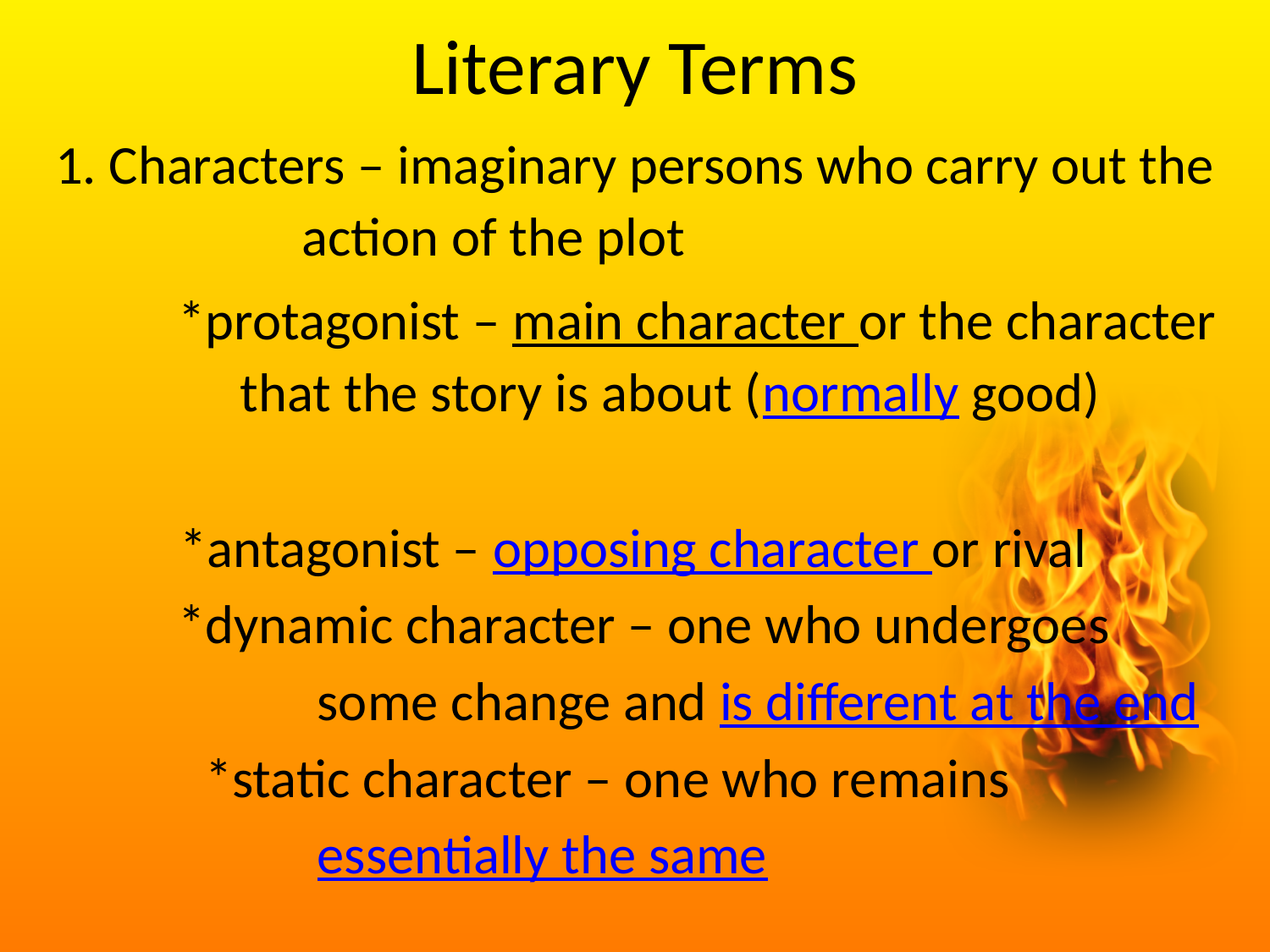

# Literary Terms
1. Characters – imaginary persons who carry out the            	action of the plot
	*protagonist – main character or the character   	     that the story is about (normally good)
          *antagonist – opposing character or rival
	*dynamic character – one who undergoes
                     some change and is different at the end
            *static character – one who remains
                     essentially the same